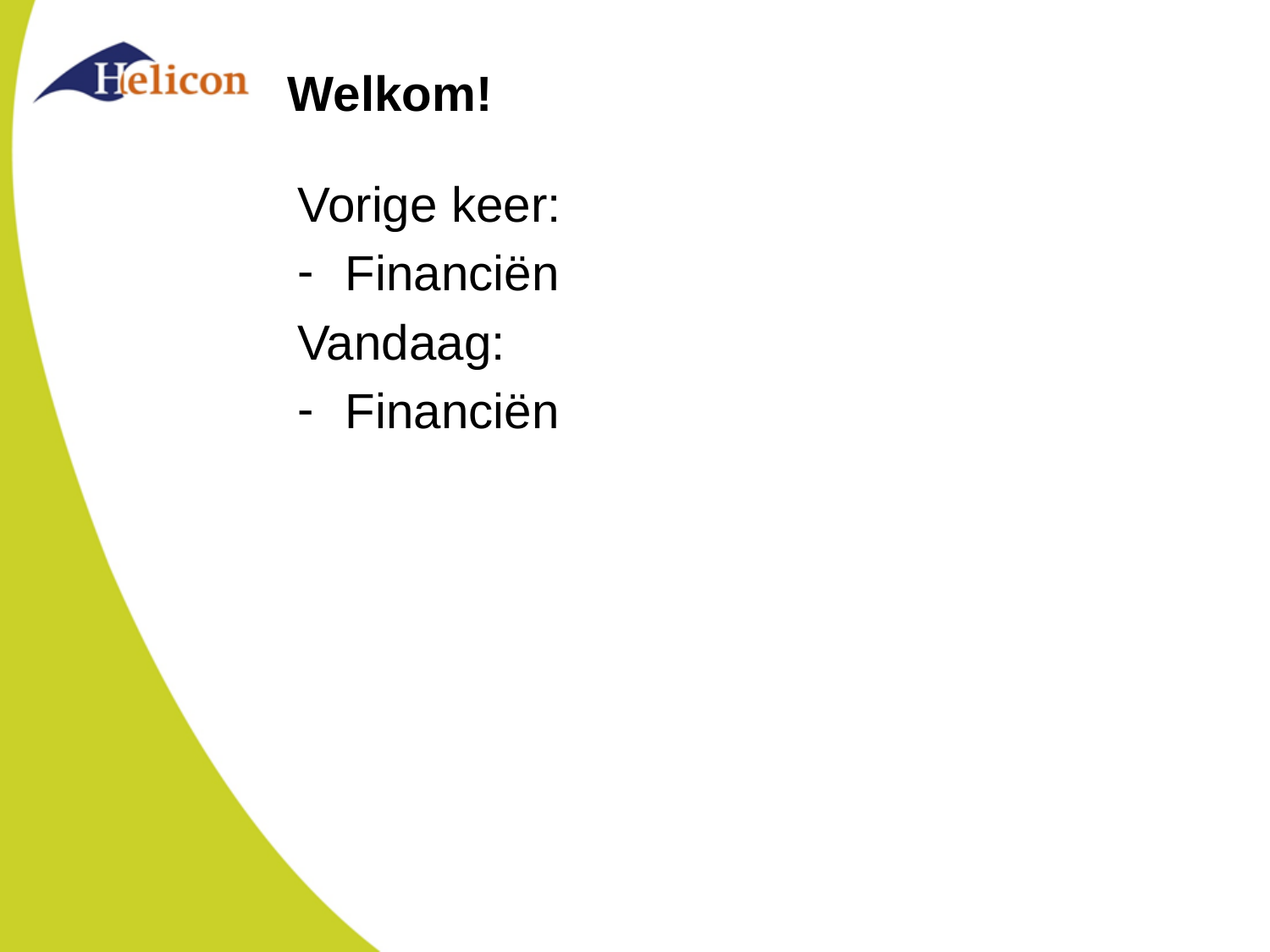

# Welkom!
Vorige keer:
Financiën
Vandaag:
Financiën